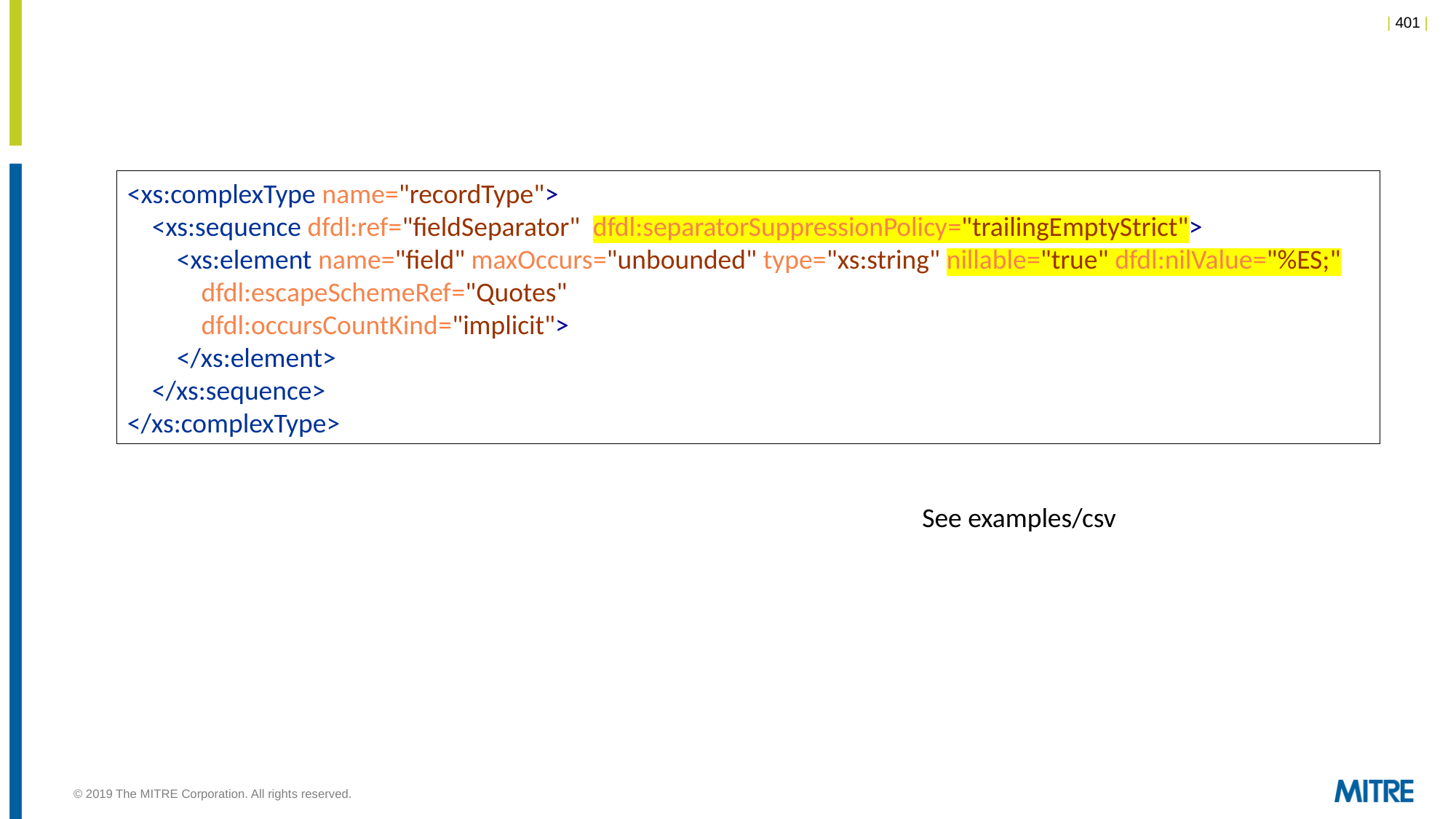

<xs:complexType name="recordType">
    <xs:sequence dfdl:ref="fieldSeparator"  dfdl:separatorSuppressionPolicy="trailingEmptyStrict">
        <xs:element name="field" maxOccurs="unbounded" type="xs:string" nillable="true" dfdl:nilValue="%ES;"
            dfdl:escapeSchemeRef="Quotes"
            dfdl:occursCountKind="implicit">
        </xs:element>
    </xs:sequence>
</xs:complexType>
See examples/csv
© 2019 The MITRE Corporation. All rights reserved.